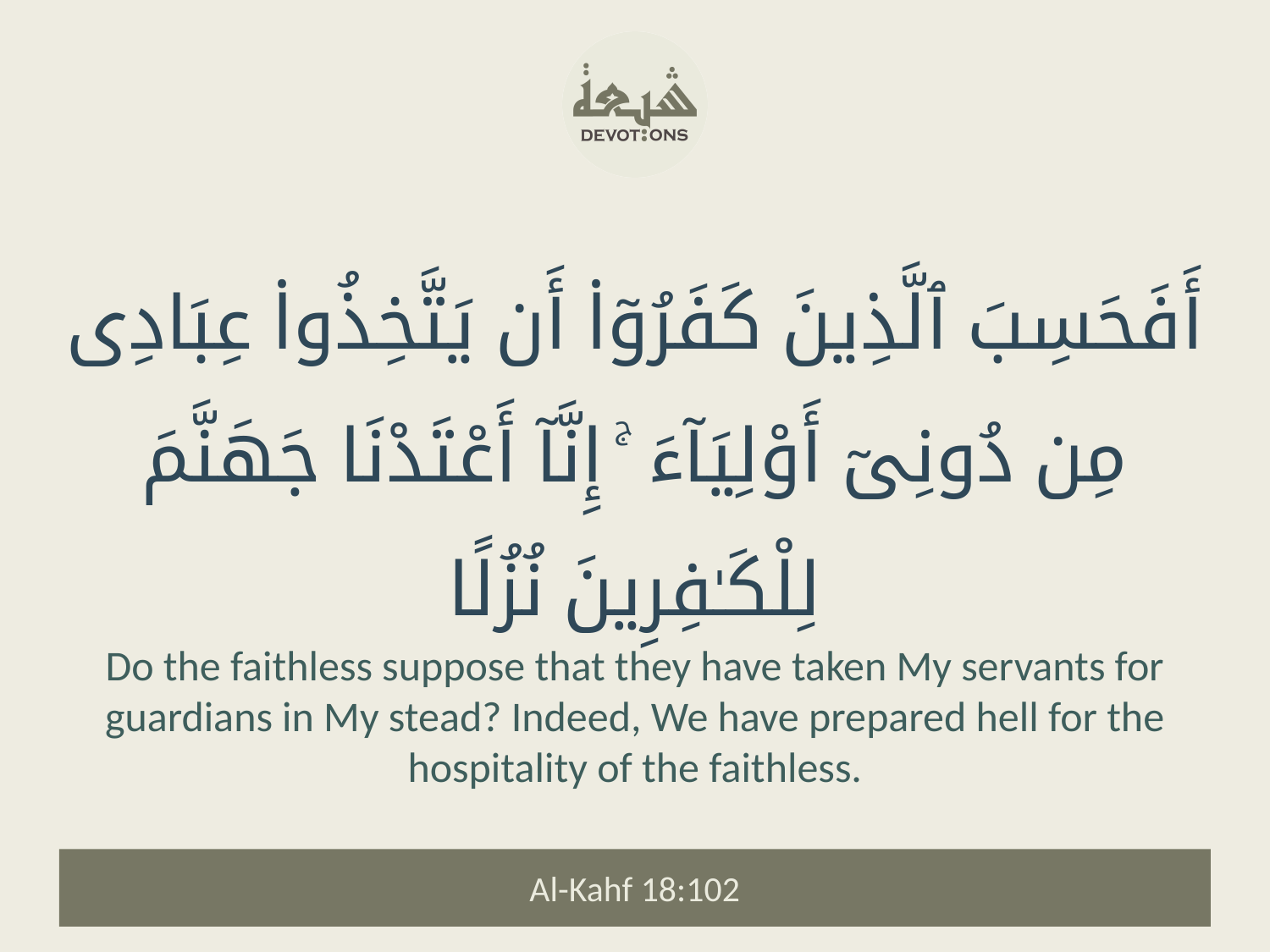

أَفَحَسِبَ ٱلَّذِينَ كَفَرُوٓا۟ أَن يَتَّخِذُوا۟ عِبَادِى مِن دُونِىٓ أَوْلِيَآءَ ۚ إِنَّآ أَعْتَدْنَا جَهَنَّمَ لِلْكَـٰفِرِينَ نُزُلًا
Do the faithless suppose that they have taken My servants for guardians in My stead? Indeed, We have prepared hell for the hospitality of the faithless.
Al-Kahf 18:102